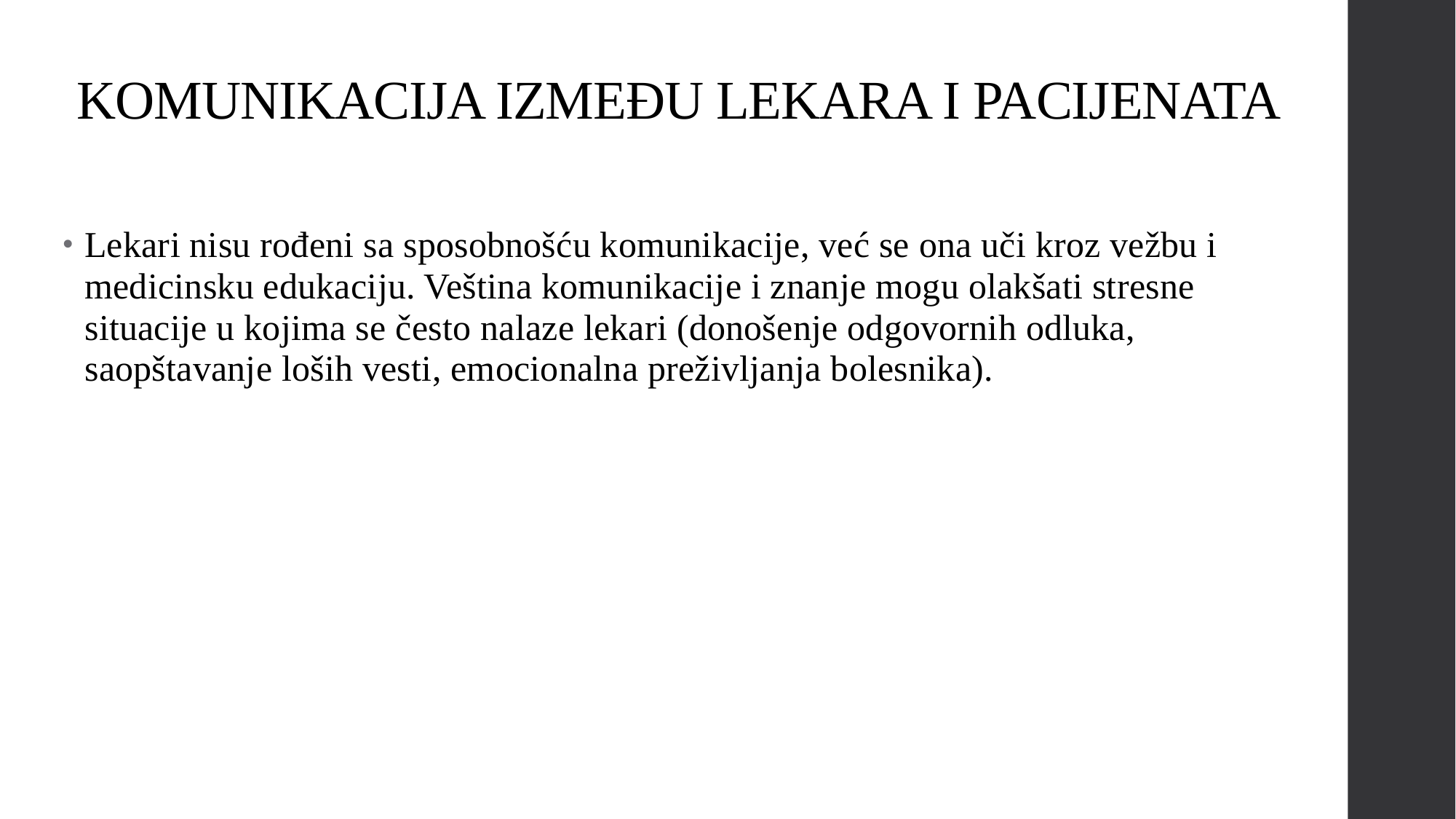

# KOMUNIKACIJA IZMEĐU LEKARA I PACIJENATA
Lekari nisu rođeni sa sposobnošću komunikacije, već se ona uči kroz vežbu i medicinsku edukaciju. Veština komunikacije i znanje mogu olakšati stresne situacije u kojima se često nalaze lekari (donošenje odgovornih odluka, saopštavanje loših vesti, emocionalna preživljanja bolesnika).